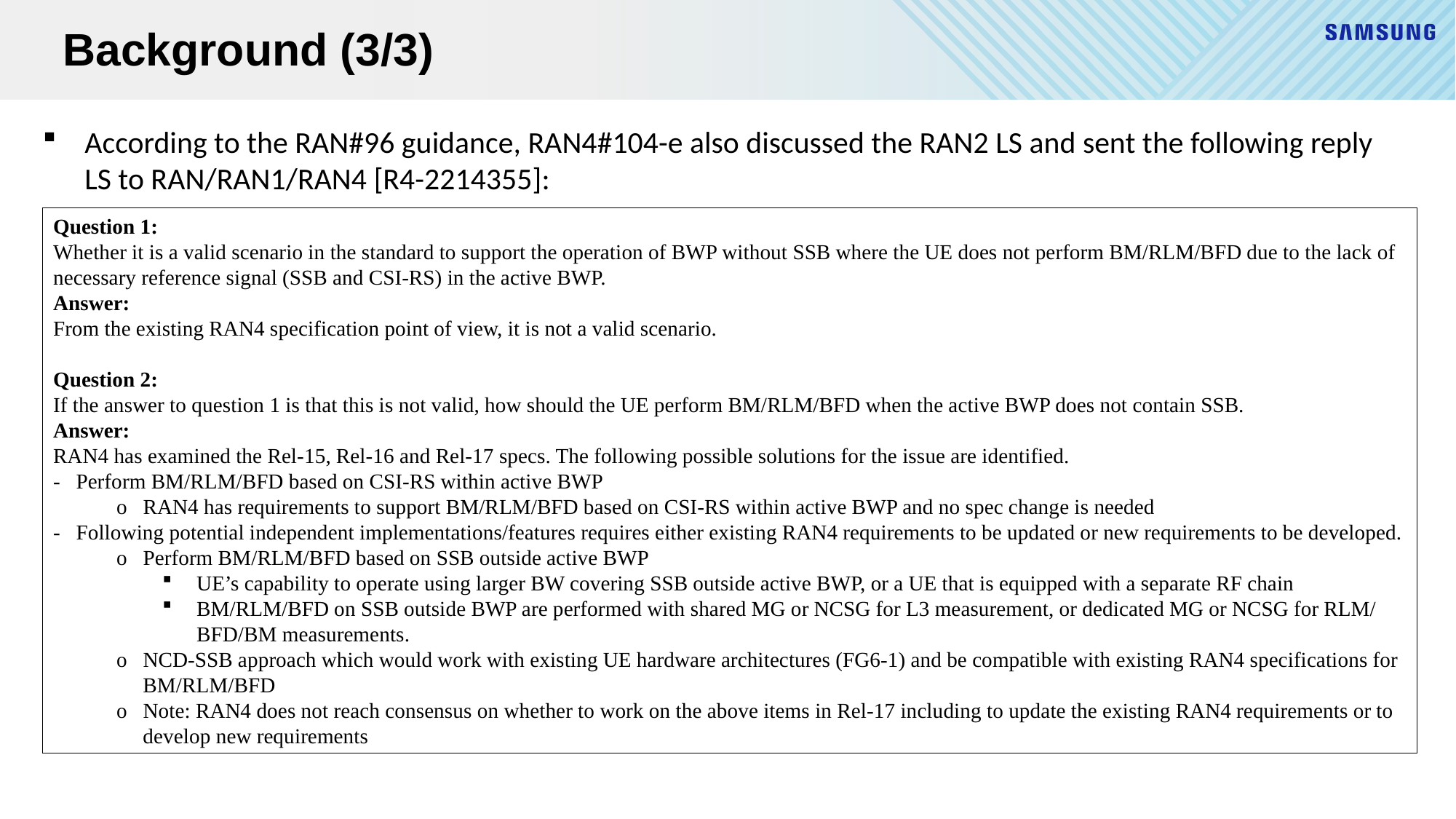

# Background (3/3)
According to the RAN#96 guidance, RAN4#104-e also discussed the RAN2 LS and sent the following reply LS to RAN/RAN1/RAN4 [R4-2214355]:
Question 1:
Whether it is a valid scenario in the standard to support the operation of BWP without SSB where the UE does not perform BM/RLM/BFD due to the lack of necessary reference signal (SSB and CSI-RS) in the active BWP.
Answer:
From the existing RAN4 specification point of view, it is not a valid scenario.

Question 2:
If the answer to question 1 is that this is not valid, how should the UE perform BM/RLM/BFD when the active BWP does not contain SSB.
Answer:
RAN4 has examined the Rel-15, Rel-16 and Rel-17 specs. The following possible solutions for the issue are identified.
-   Perform BM/RLM/BFD based on CSI-RS within active BWP
            o   RAN4 has requirements to support BM/RLM/BFD based on CSI-RS within active BWP and no spec change is needed
-   Following potential independent implementations/features requires either existing RAN4 requirements to be updated or new requirements to be developed.
            o   Perform BM/RLM/BFD based on SSB outside active BWP
UE’s capability to operate using larger BW covering SSB outside active BWP, or a UE that is equipped with a separate RF chain
BM/RLM/BFD on SSB outside BWP are performed with shared MG or NCSG for L3 measurement, or dedicated MG or NCSG for RLM/BFD/BM measurements.
            o   NCD-SSB approach which would work with existing UE hardware architectures (FG6-1) and be compatible with existing RAN4 specifications for
                 BM/RLM/BFD
            o   Note: RAN4 does not reach consensus on whether to work on the above items in Rel-17 including to update the existing RAN4 requirements or to
                 develop new requirements